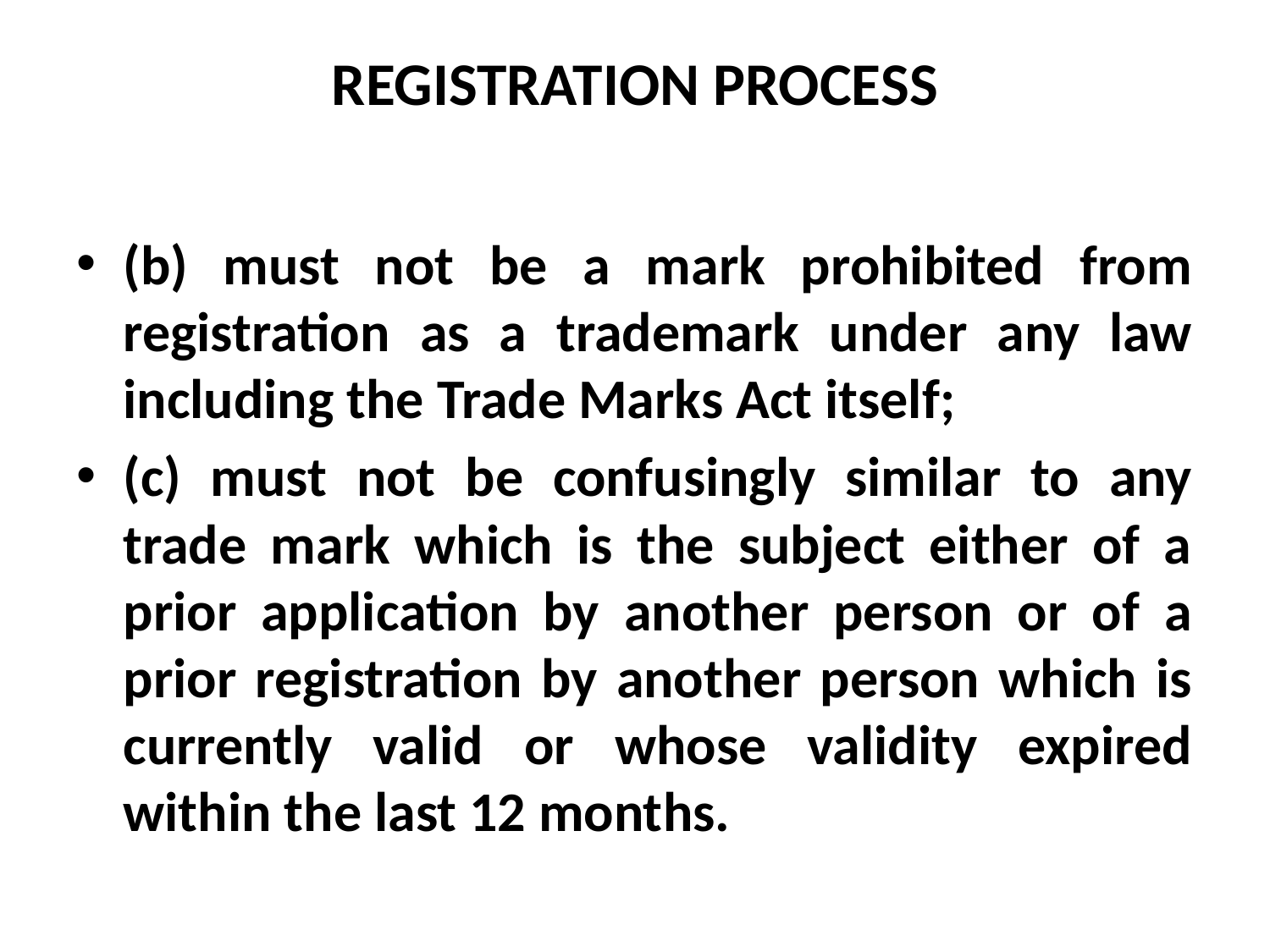

# REGISTRATION PROCESS
(b) must not be a mark prohibited from registration as a trademark under any law including the Trade Marks Act itself;
(c) must not be confusingly similar to any trade mark which is the subject either of a prior application by another person or of a prior registration by another person which is currently valid or whose validity expired within the last 12 months.